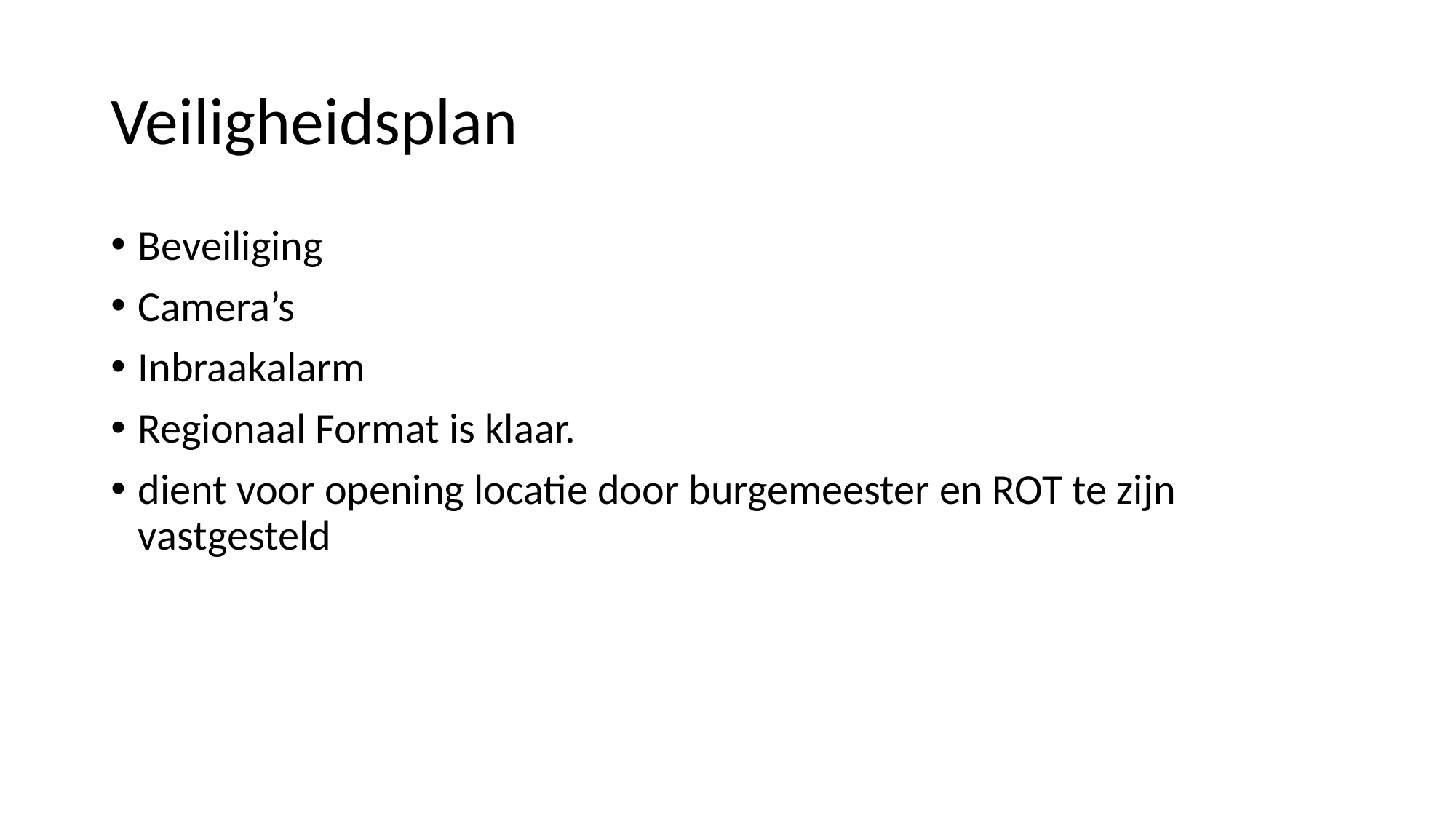

# Veiligheidsplan
Beveiliging
Camera’s
Inbraakalarm
Regionaal Format is klaar.
dient voor opening locatie door burgemeester en ROT te zijn vastgesteld